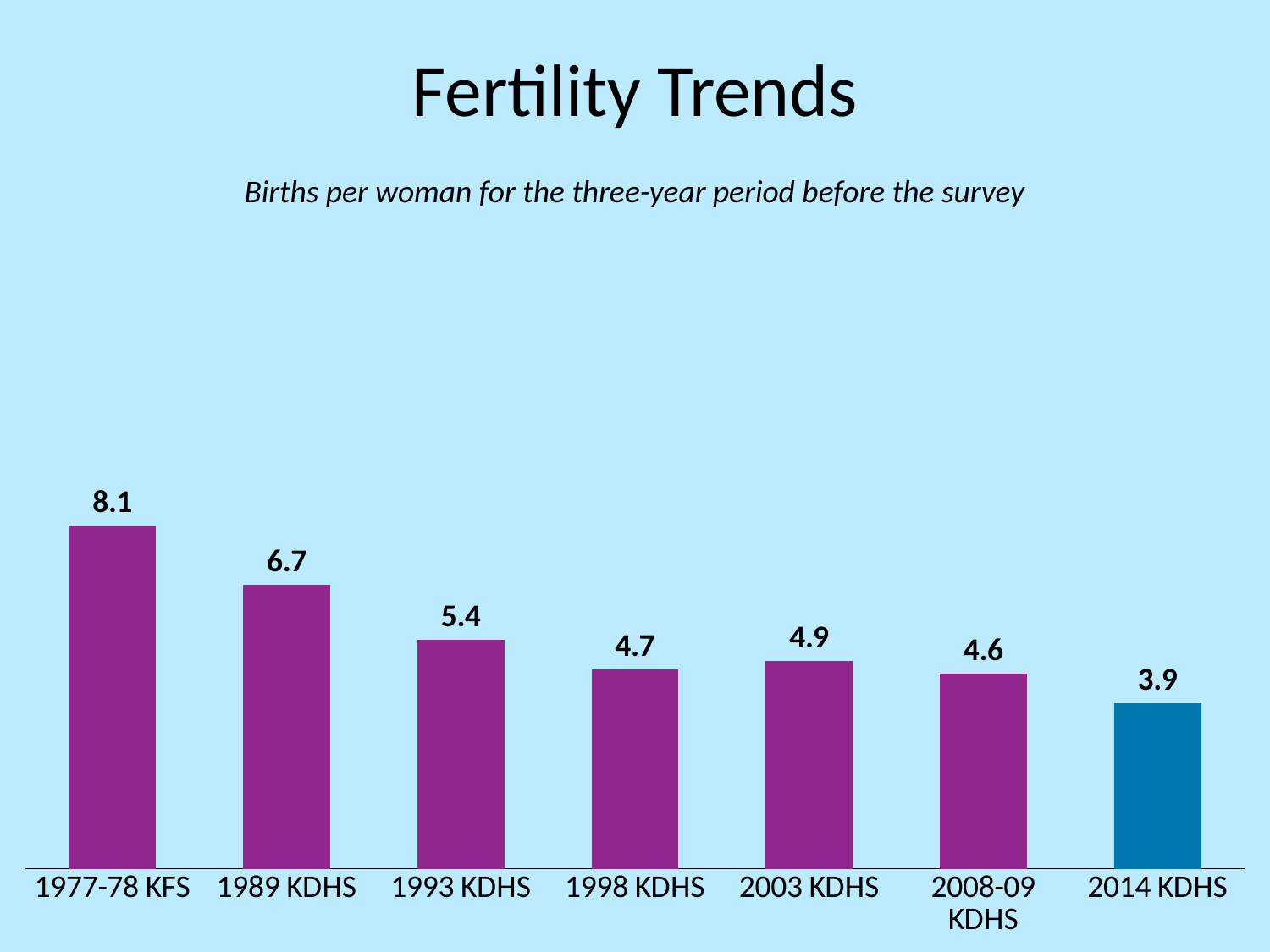

# Fertility Trends
Births per woman for the three-year period before the survey

### Chart

| Category | Column1 |
|---|---|
| 1977-78 KFS | 8.1 |
| 1989 KDHS | 6.7 |
| 1993 KDHS | 5.4 |
| 1998 KDHS | 4.7 |
| 2003 KDHS | 4.9 |
| 2008-09 KDHS | 4.6 |
| 2014 KDHS | 3.9 |